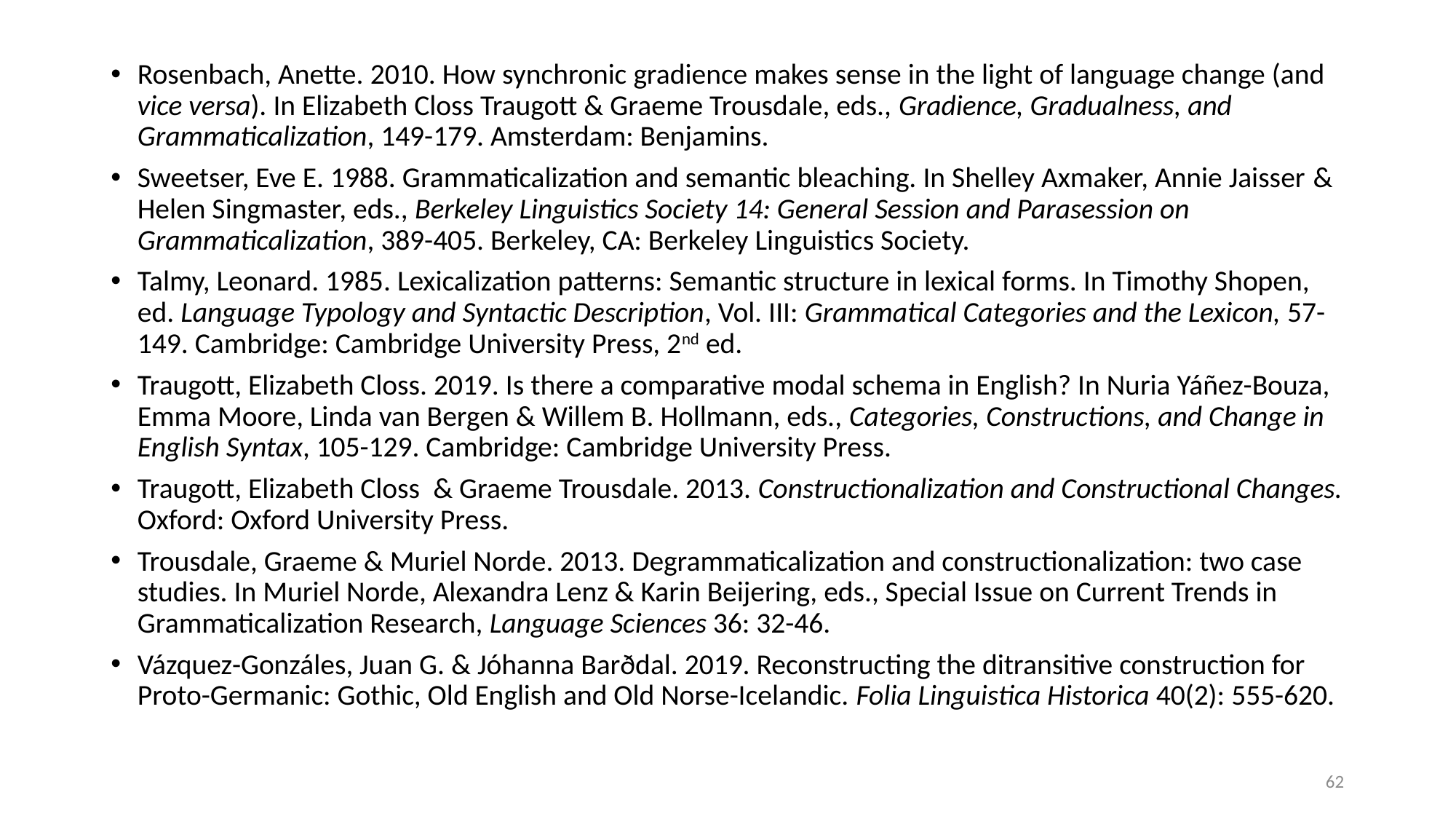

Rosenbach, Anette. 2010. How synchronic gradience makes sense in the light of language change (and vice versa). In Elizabeth Closs Traugott & Graeme Trousdale, eds., Gradience, Gradualness, and Grammaticalization, 149-179. Amsterdam: Benjamins.
Sweetser, Eve E. 1988. Grammaticalization and semantic bleaching. In Shelley Axmaker, Annie Jaisser & Helen Singmaster, eds., Berkeley Linguistics Society 14: General Session and Parasession on Grammaticalization, 389-405. Berkeley, CA: Berkeley Linguistics Society.
Talmy, Leonard. 1985. Lexicalization patterns: Semantic structure in lexical forms. In Timothy Shopen, ed. Language Typology and Syntactic Description, Vol. III: Grammatical Categories and the Lexicon, 57-149. Cambridge: Cambridge University Press, 2nd ed.
Traugott, Elizabeth Closs. 2019. Is there a comparative modal schema in English? In Nuria Yáñez-Bouza, Emma Moore, Linda van Bergen & Willem B. Hollmann, eds., Categories, Constructions, and Change in English Syntax, 105-129. Cambridge: Cambridge University Press.
Traugott, Elizabeth Closs  & Graeme Trousdale. 2013. Constructionalization and Constructional Changes. Oxford: Oxford University Press.
Trousdale, Graeme & Muriel Norde. 2013. Degrammaticalization and constructionalization: two case studies. In Muriel Norde, Alexandra Lenz & Karin Beijering, eds., Special Issue on Current Trends in Grammaticalization Research, Language Sciences 36: 32-46.
Vázquez-Gonzáles, Juan G. & Jóhanna Barðdal. 2019. Reconstructing the ditransitive construction for Proto-Germanic: Gothic, Old English and Old Norse-Icelandic. Folia Linguistica Historica 40(2): 555-620.

62